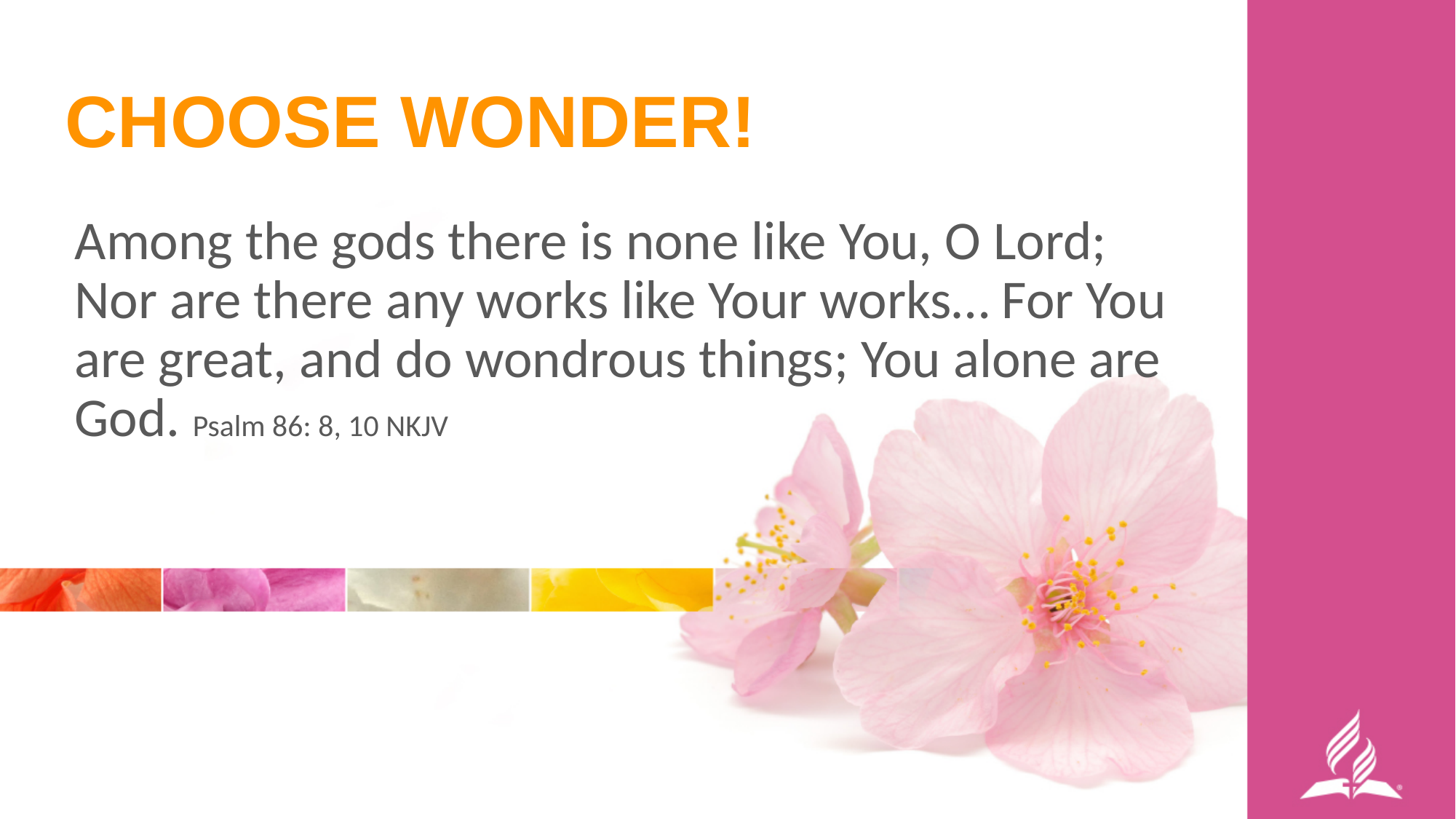

CHOOSE WONDER!
Among the gods there is none like You, O Lord; Nor are there any works like Your works… For You are great, and do wondrous things; You alone are God. Psalm 86: 8, 10 NKJV